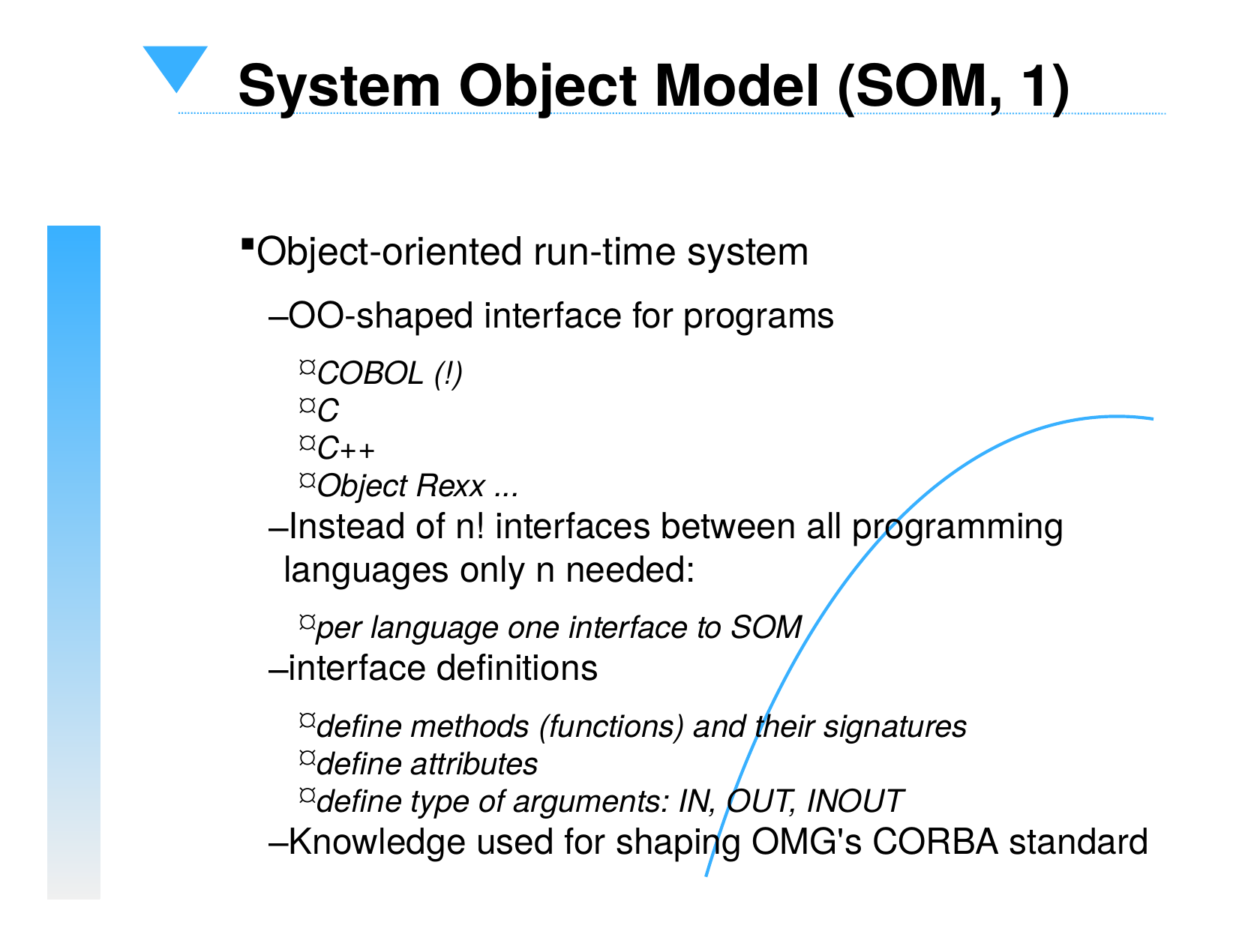

System Object Model (SOM, 1)

Object-oriented run-time system
OO-shaped interface for programs
COBOL (!)
C
C++
Object Rexx ...
Instead of n! interfaces between all programming languages only n needed:
per language one interface to SOM
interface definitions
define methods (functions) and their signatures
define attributes
define type of arguments: IN, OUT, INOUT
Knowledge used for shaping OMG's CORBA standard